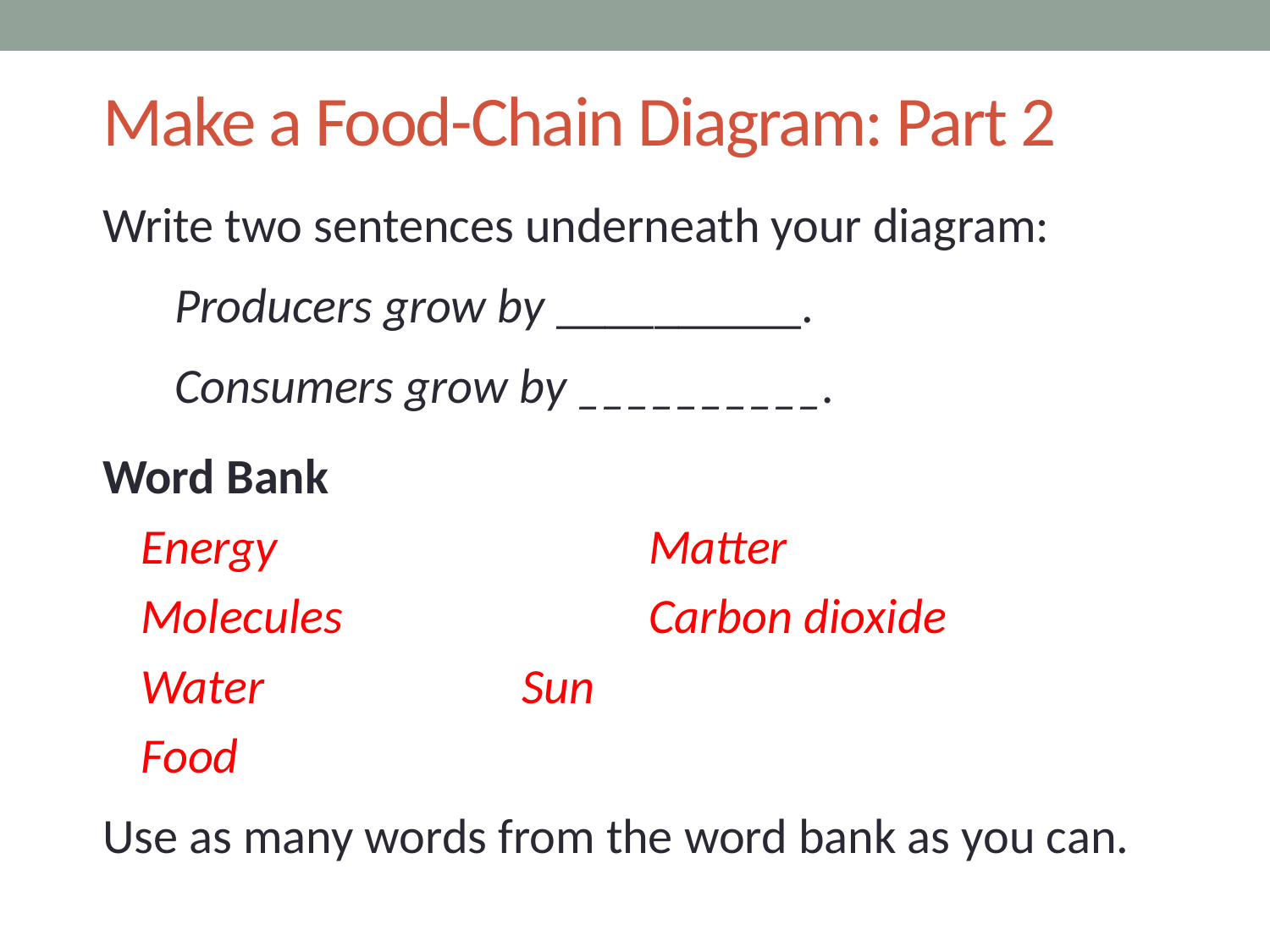

# Make a Food-Chain Diagram: Part 2
Write two sentences underneath your diagram:
   Producers grow by __________.
   Consumers grow by __________.
Word Bank
Energy			Matter
Molecules			Carbon dioxide
Water			Sun
Food
Use as many words from the word bank as you can.